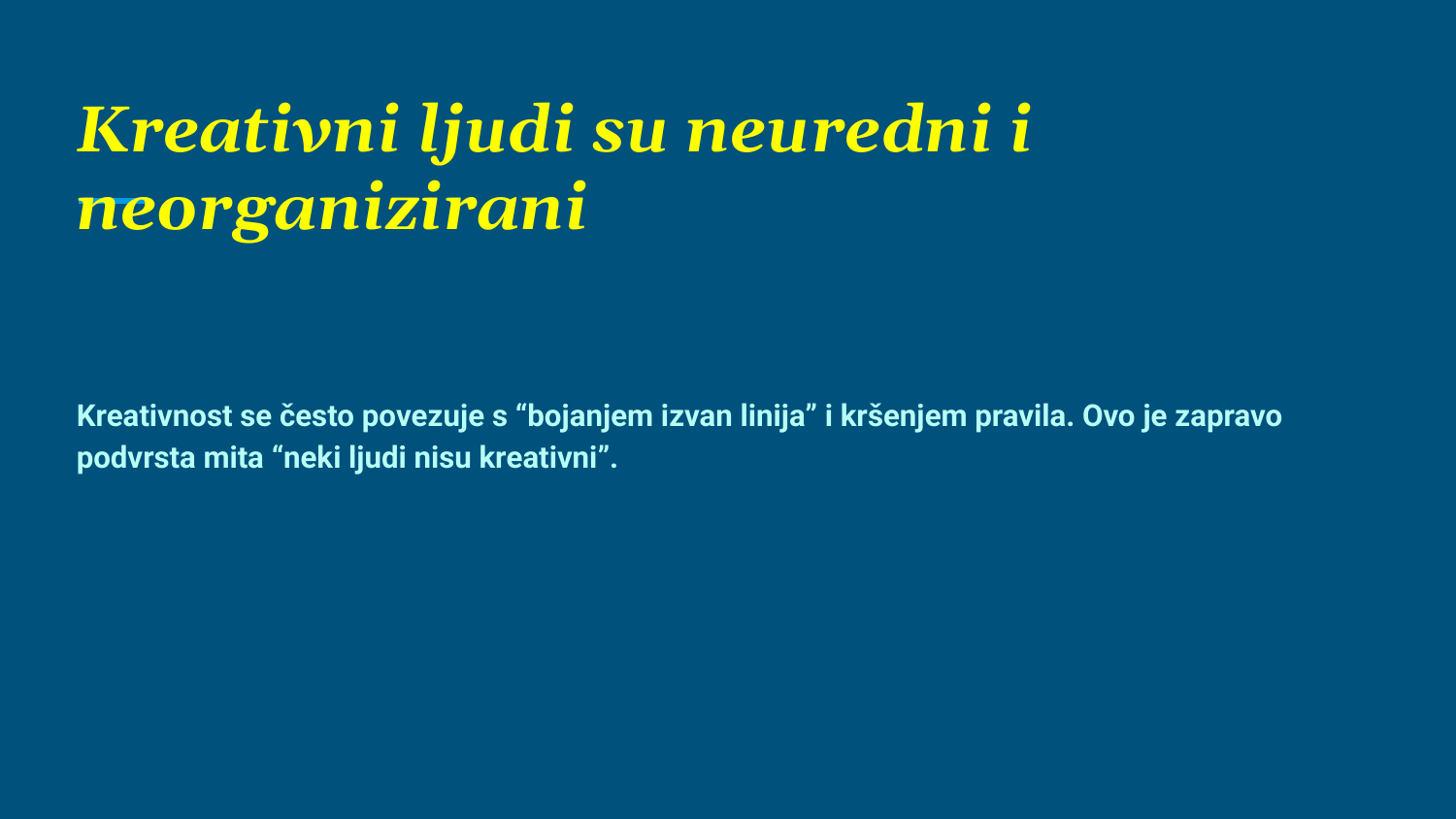

# Kreativni ljudi su neuredni i neorganizirani

Kreativnost se često povezuje s “bojanjem izvan linija” i kršenjem pravila. Ovo je zapravo podvrsta mita “neki ljudi nisu kreativni”.